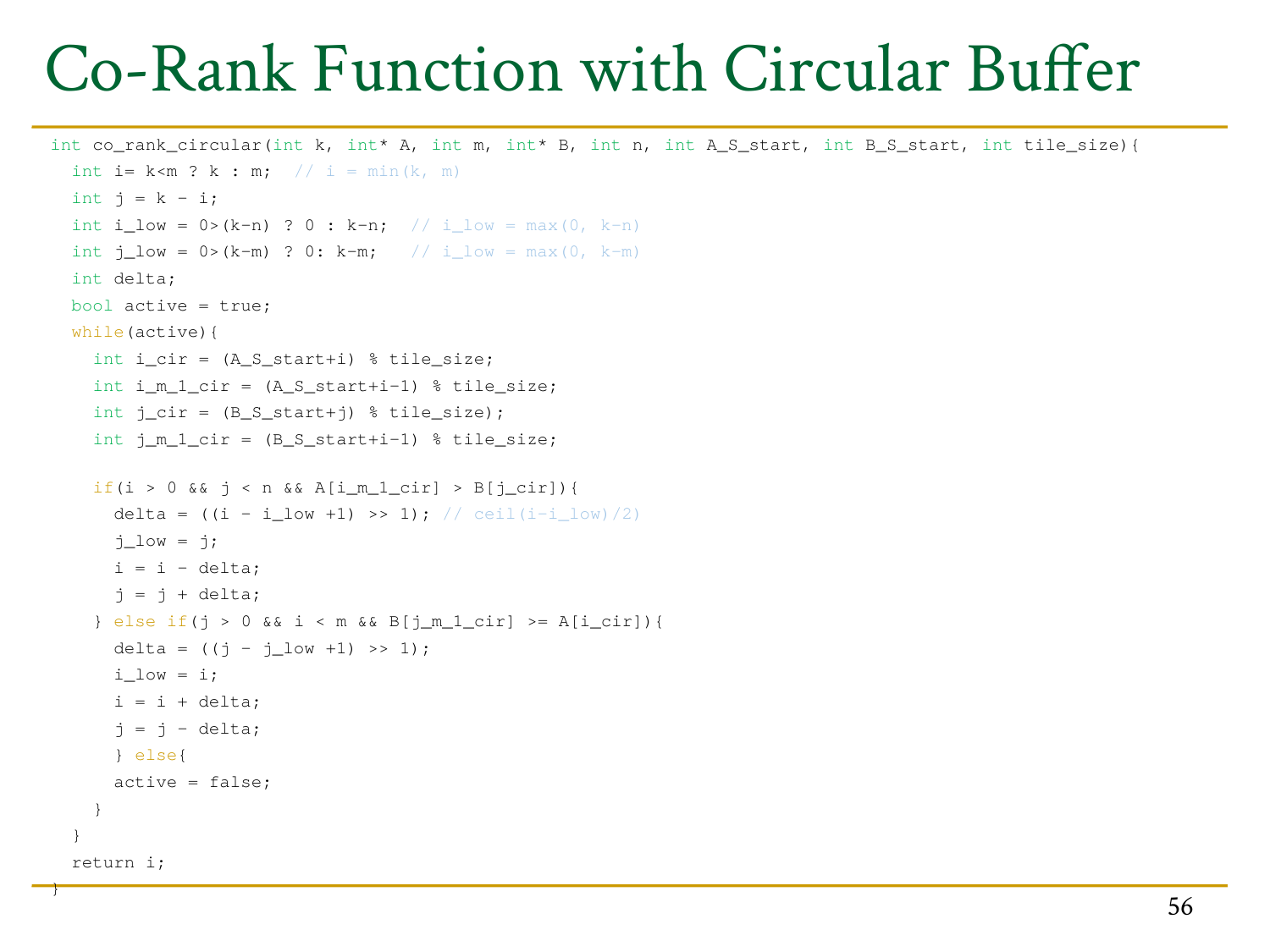

# Co-Rank Function with Circular Buffer
int co_rank_circular(int k, int* A, int m, int* B, int n, int A_S_start, int B_S_start, int tile_size){
  int i= k<m ? k : m;  // i = min(k, m)
  int j = k - i;
  int i_low = 0>(k-n) ? 0 : k-n;  // i_low = max(0, k-n)
  int j_low = 0>(k-m) ? 0: k-m;   // i_low = max(0, k-m)
  int delta;
  bool active = true;
  while(active){
    int i_cir = (A_S_start+i) % tile_size;
    int i_m_1_cir = (A_S_start+i-1) % tile_size;
    int j_cir = (B_S_start+j) % tile_size);
    int j_m_1_cir = (B_S_start+i-1) % tile_size;

    if(i > 0 && j < n && A[i_m_1_cir] > B[j_cir]){
      delta = ((i - i_low +1) >> 1); // ceil(i-i_low)/2)
      j_low = j;
      i = i - delta;
      j = j + delta;
    } else if(j > 0 && i < m && B[j_m_1_cir] >= A[i_cir]){
      delta = ((j - j_low +1) >> 1);
      i_low = i;
      i = i + delta;
      j = j - delta;
      } else{
      active = false;
    }
  }
  return i;
}
56